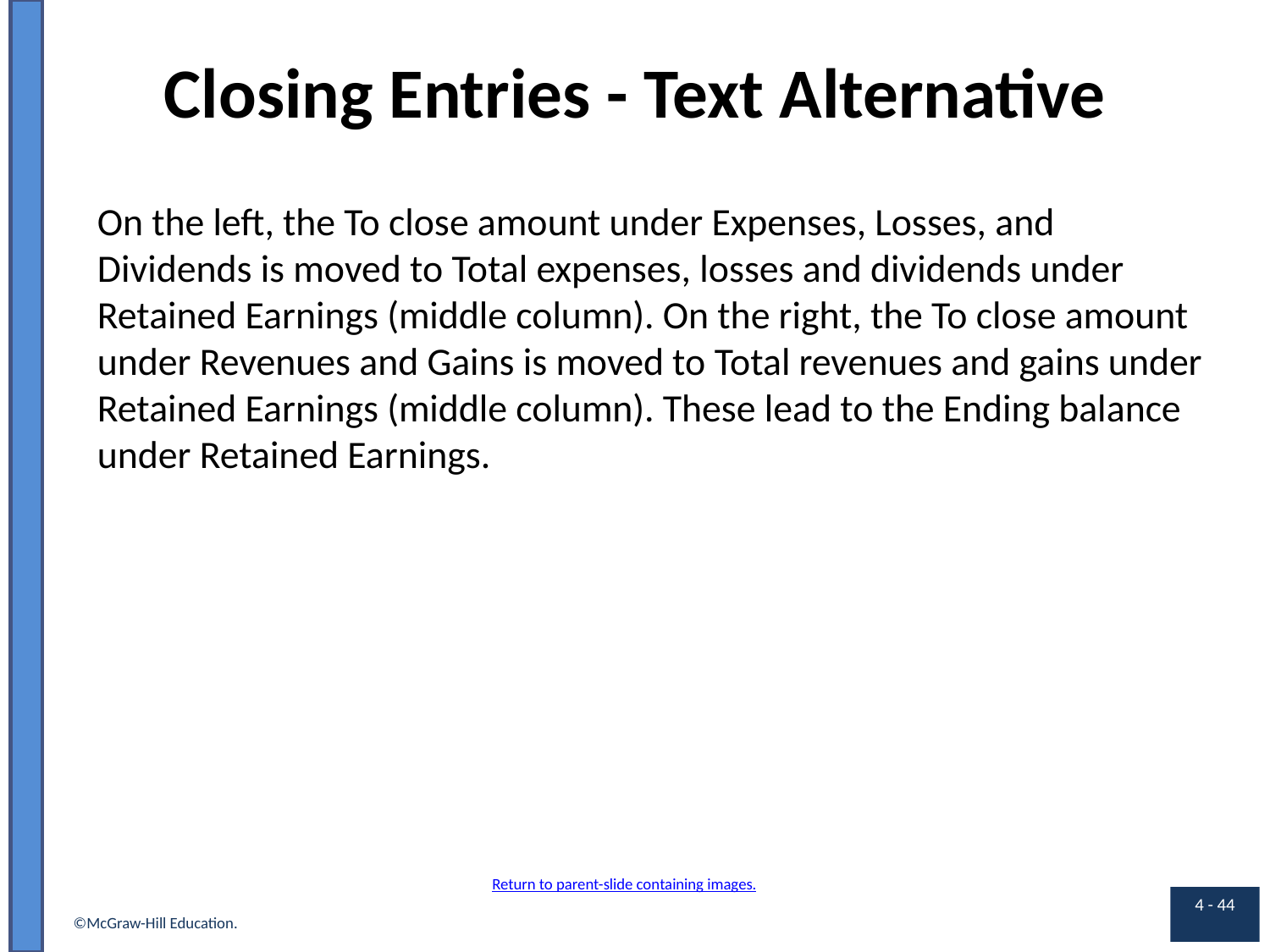

# Closing Entries - Text Alternative
On the left, the To close amount under Expenses, Losses, and Dividends is moved to Total expenses, losses and dividends under Retained Earnings (middle column). On the right, the To close amount under Revenues and Gains is moved to Total revenues and gains under Retained Earnings (middle column). These lead to the Ending balance under Retained Earnings.
Return to parent-slide containing images.